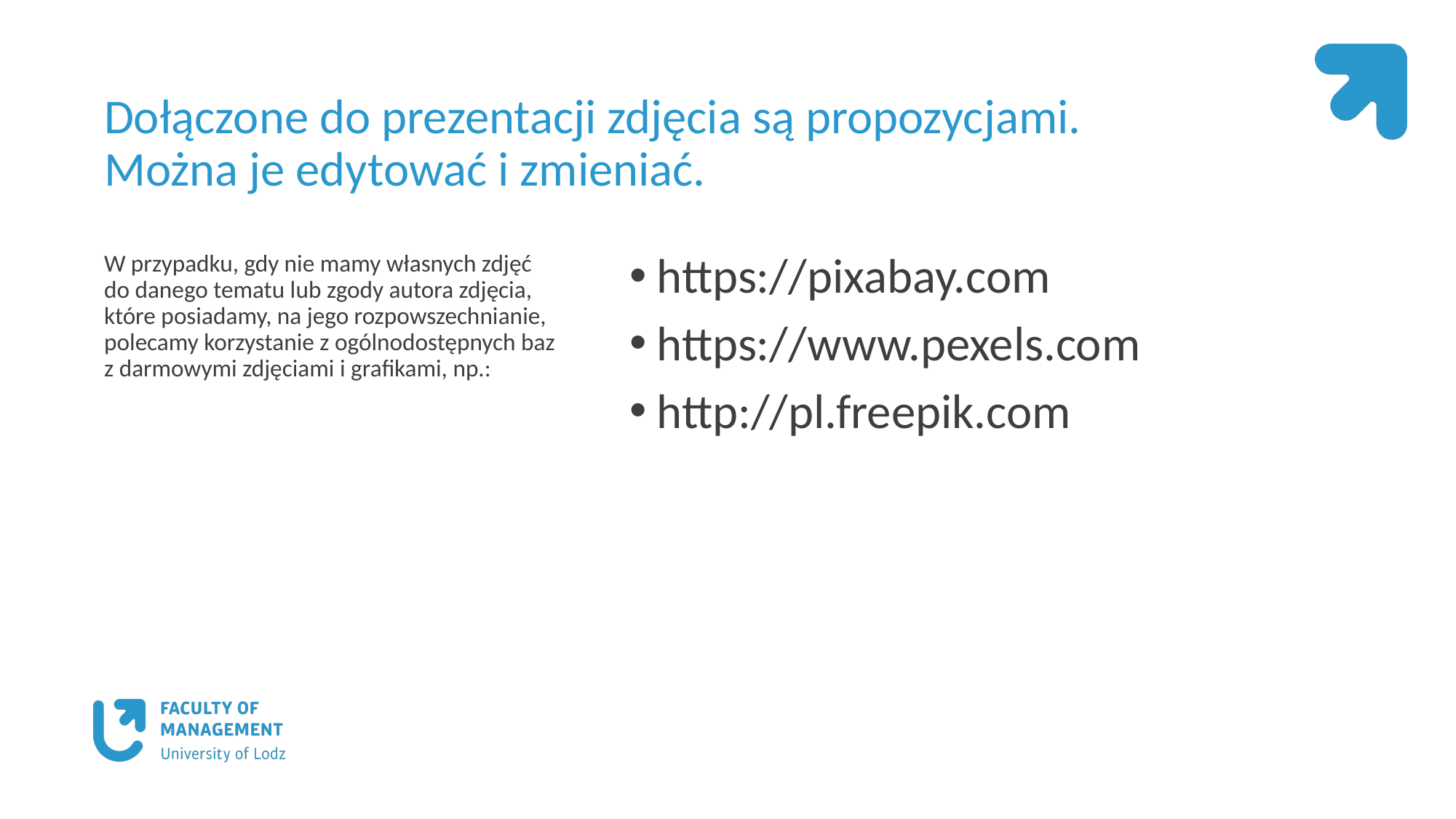

# Dołączone do prezentacji zdjęcia są propozycjami. Można je edytować i zmieniać.
W przypadku, gdy nie mamy własnych zdjęć do danego tematu lub zgody autora zdjęcia, które posiadamy, na jego rozpowszechnianie, polecamy korzystanie z ogólnodostępnych baz z darmowymi zdjęciami i grafikami, np.:
https://pixabay.com
https://www.pexels.com
http://pl.freepik.com